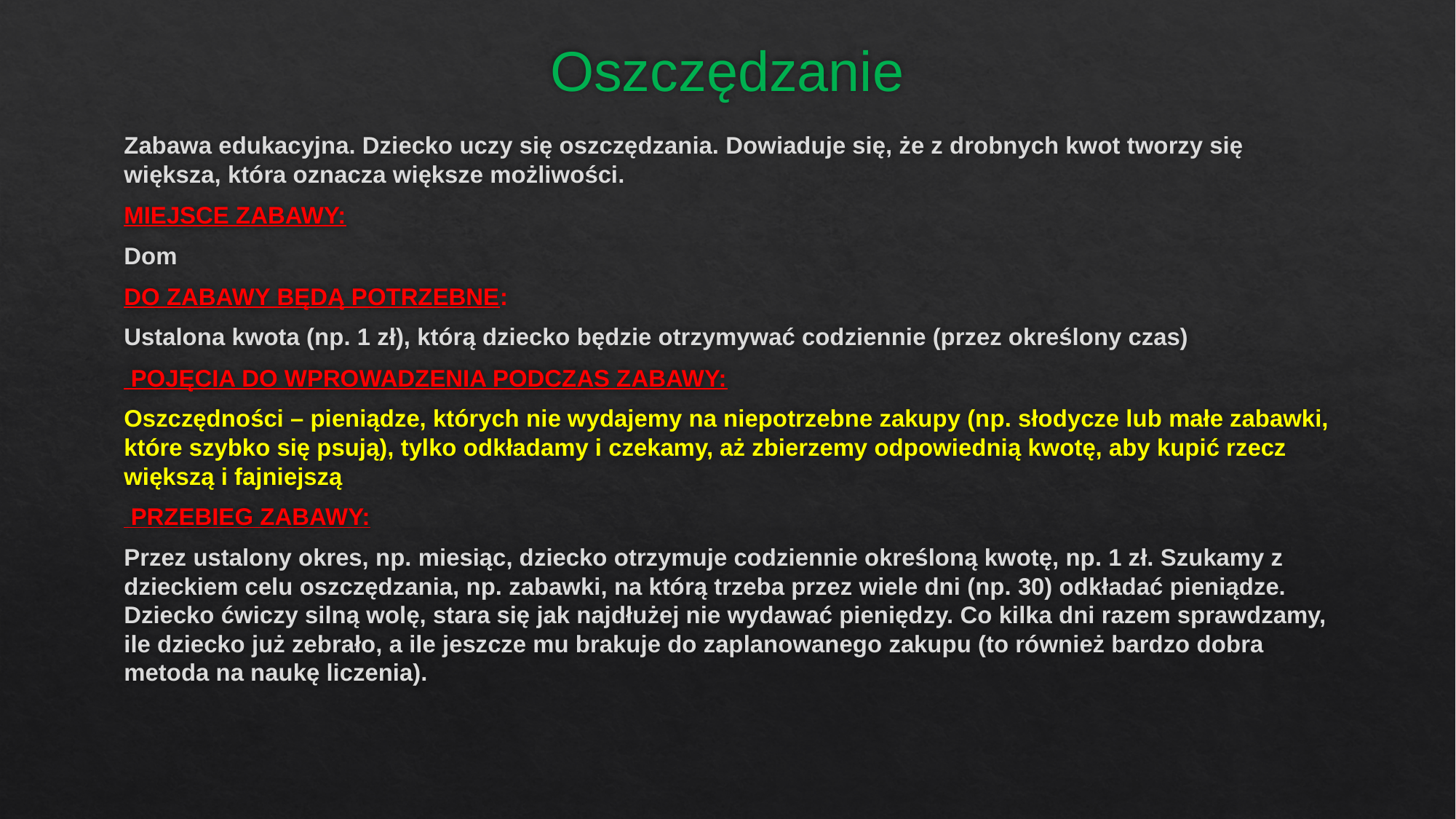

# Oszczędzanie
Zabawa edukacyjna. Dziecko uczy się oszczędzania. Dowiaduje się, że z drobnych kwot tworzy się większa, która oznacza większe możliwości.
MIEJSCE ZABAWY:
Dom
DO ZABAWY BĘDĄ POTRZEBNE:
Ustalona kwota (np. 1 zł), którą dziecko będzie otrzymywać codziennie (przez określony czas)
 POJĘCIA DO WPROWADZENIA PODCZAS ZABAWY:
Oszczędności – pieniądze, których nie wydajemy na niepotrzebne zakupy (np. słodycze lub małe zabawki, które szybko się psują), tylko odkładamy i czekamy, aż zbierzemy odpowiednią kwotę, aby kupić rzecz większą i fajniejszą
 PRZEBIEG ZABAWY:
Przez ustalony okres, np. miesiąc, dziecko otrzymuje codziennie określoną kwotę, np. 1 zł. Szukamy z dzieckiem celu oszczędzania, np. zabawki, na którą trzeba przez wiele dni (np. 30) odkładać pieniądze. Dziecko ćwiczy silną wolę, stara się jak najdłużej nie wydawać pieniędzy. Co kilka dni razem sprawdzamy, ile dziecko już zebrało, a ile jeszcze mu brakuje do zaplanowanego zakupu (to również bardzo dobra metoda na naukę liczenia).